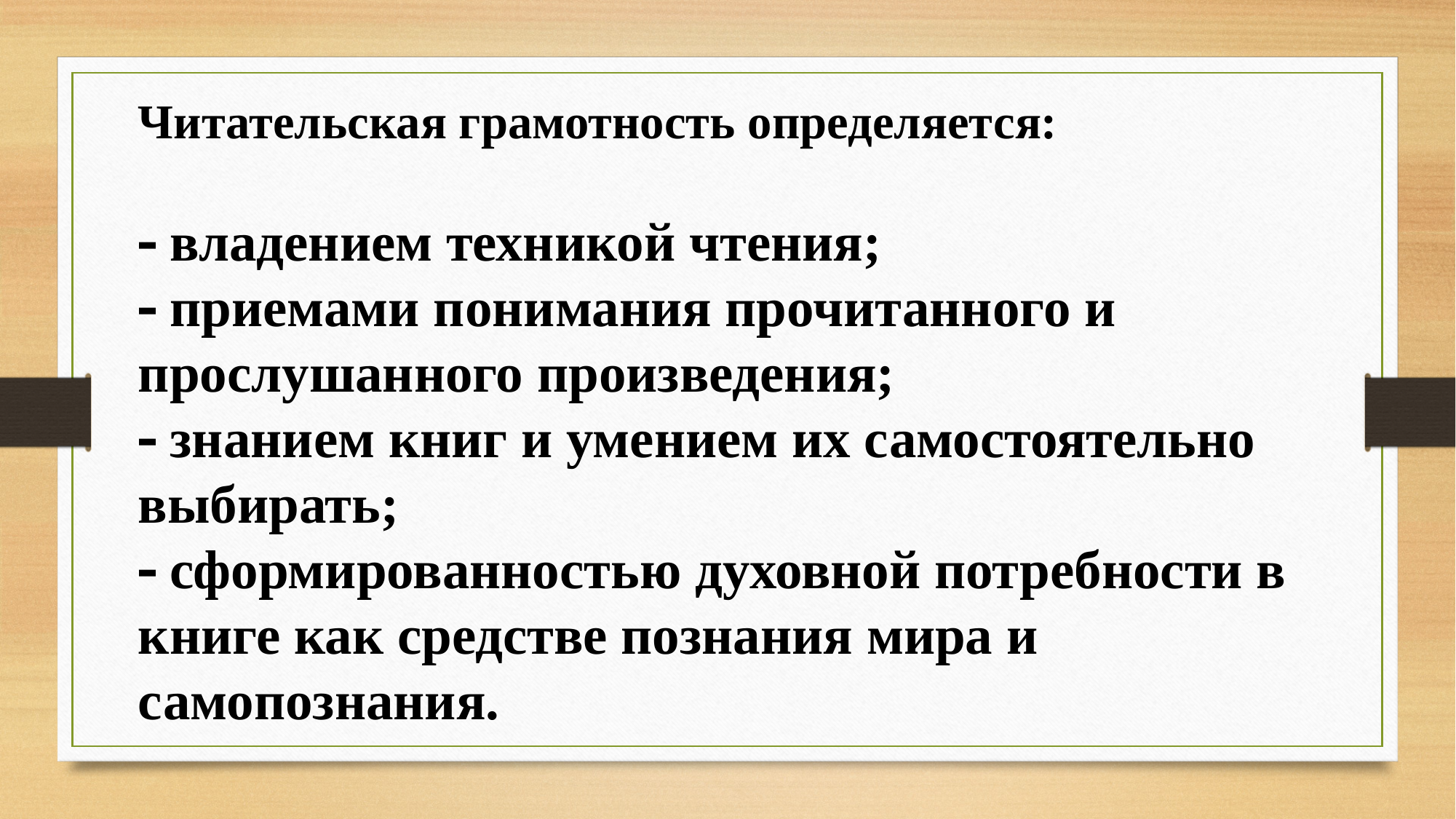

Читательская грамотность определяется:

− владением техникой чтения;
− приемами понимания прочитанного и прослушанного произведения;
− знанием книг и умением их самостоятельно выбирать;
− сформированностью духовной потребности в книге как средстве познания мира и самопознания.